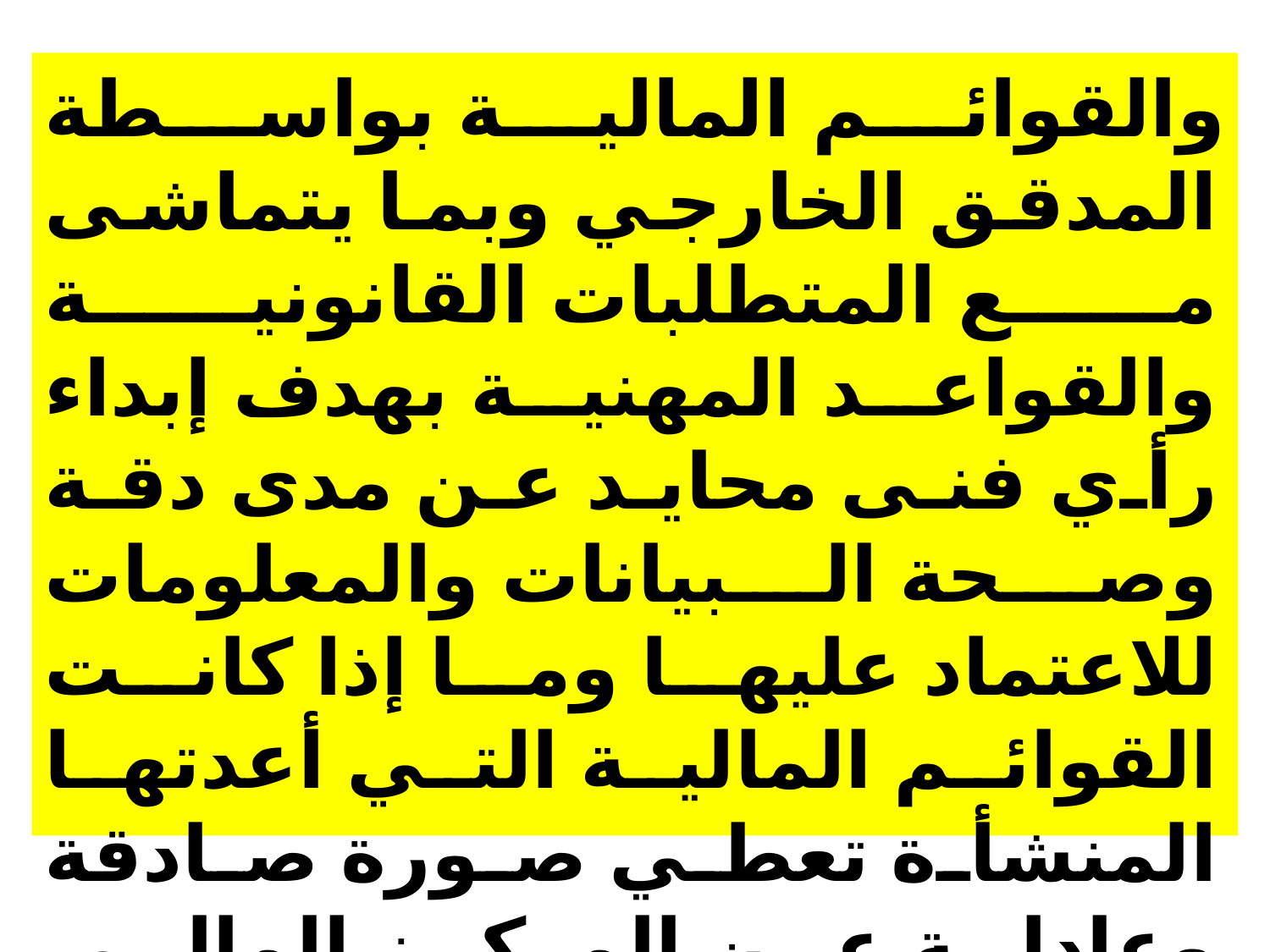

والقوائم المالية بواسطة المدقق الخارجي وبما يتماشى مع المتطلبات القانونية والقواعد المهنية بهدف إبداء رأي فنى محايد عن مدى دقة وصحة البيانات والمعلومات للاعتماد عليها وما إذا كانت القوائم المالية التي أعدتها المنشأة تعطي صورة صادقة وعادلة عن المركز المالي للمنشأة ونتائج أعمالها  فى السنة المالية محل  التدقيق.